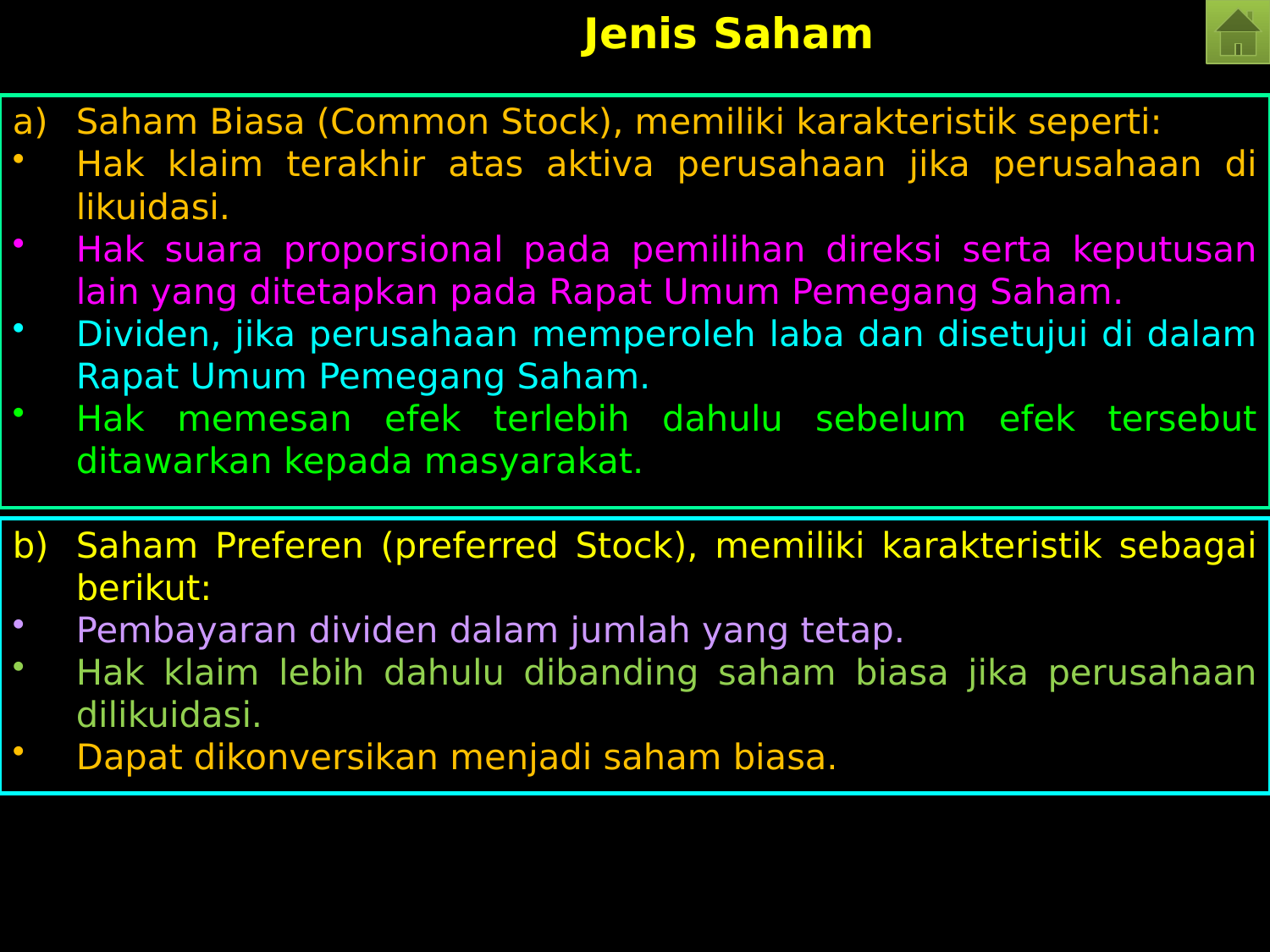

Jenis Saham

Saham Biasa (Common Stock), memiliki karakteristik seperti:
Hak klaim terakhir atas aktiva perusahaan jika perusahaan di likuidasi.
Hak suara proporsional pada pemilihan direksi serta keputusan lain yang ditetapkan pada Rapat Umum Pemegang Saham.
Dividen, jika perusahaan memperoleh laba dan disetujui di dalam Rapat Umum Pemegang Saham.
Hak memesan efek terlebih dahulu sebelum efek tersebut ditawarkan kepada masyarakat.

Saham Preferen (preferred Stock), memiliki karakteristik sebagai berikut:
Pembayaran dividen dalam jumlah yang tetap.
Hak klaim lebih dahulu dibanding saham biasa jika perusahaan dilikuidasi.
Dapat dikonversikan menjadi saham biasa.